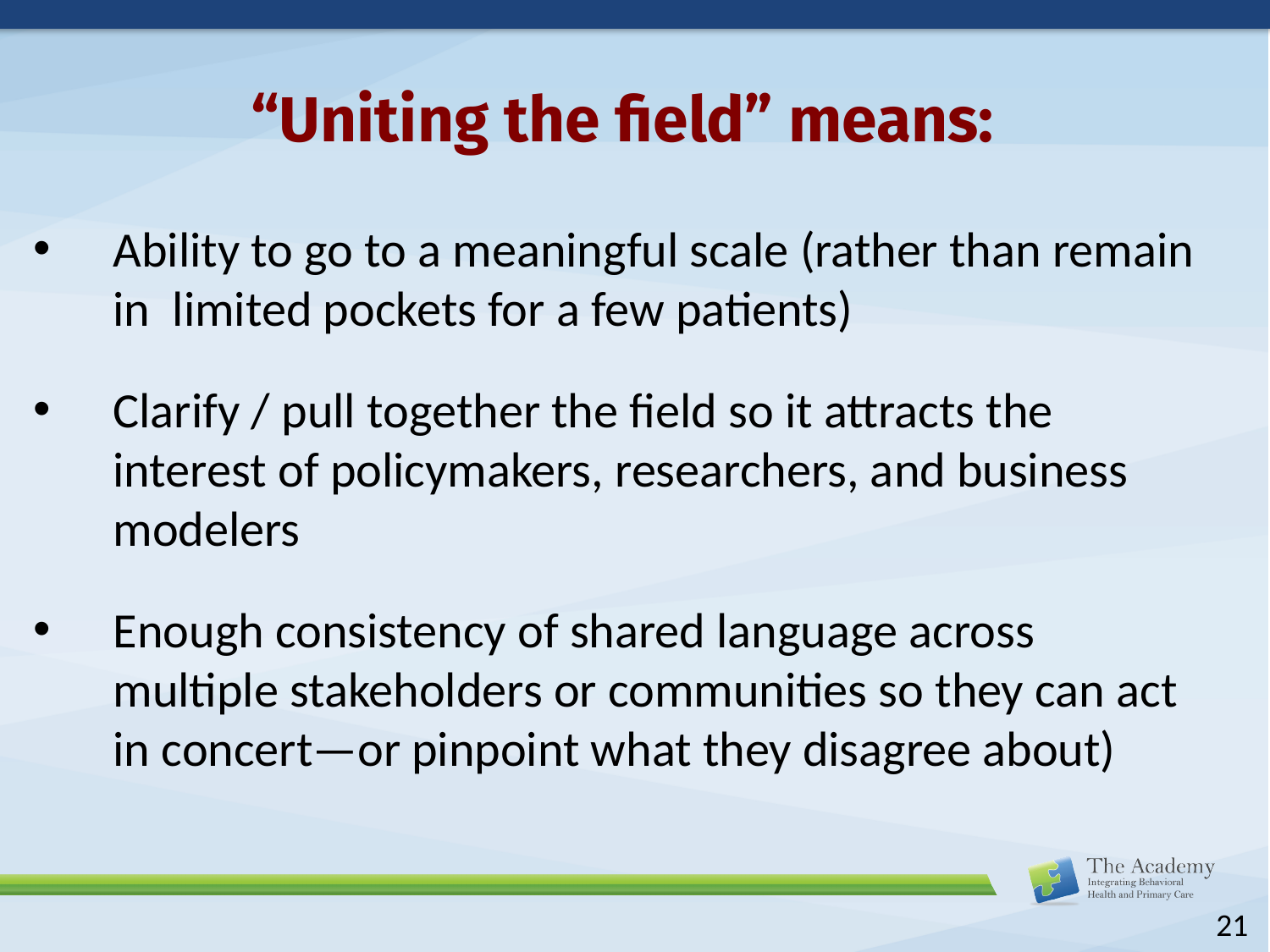

# “Uniting the field” means:
Ability to go to a meaningful scale (rather than remain in  limited pockets for a few patients)
Clarify / pull together the field so it attracts the interest of policymakers, researchers, and business modelers
Enough consistency of shared language across multiple stakeholders or communities so they can act in concert—or pinpoint what they disagree about)
21